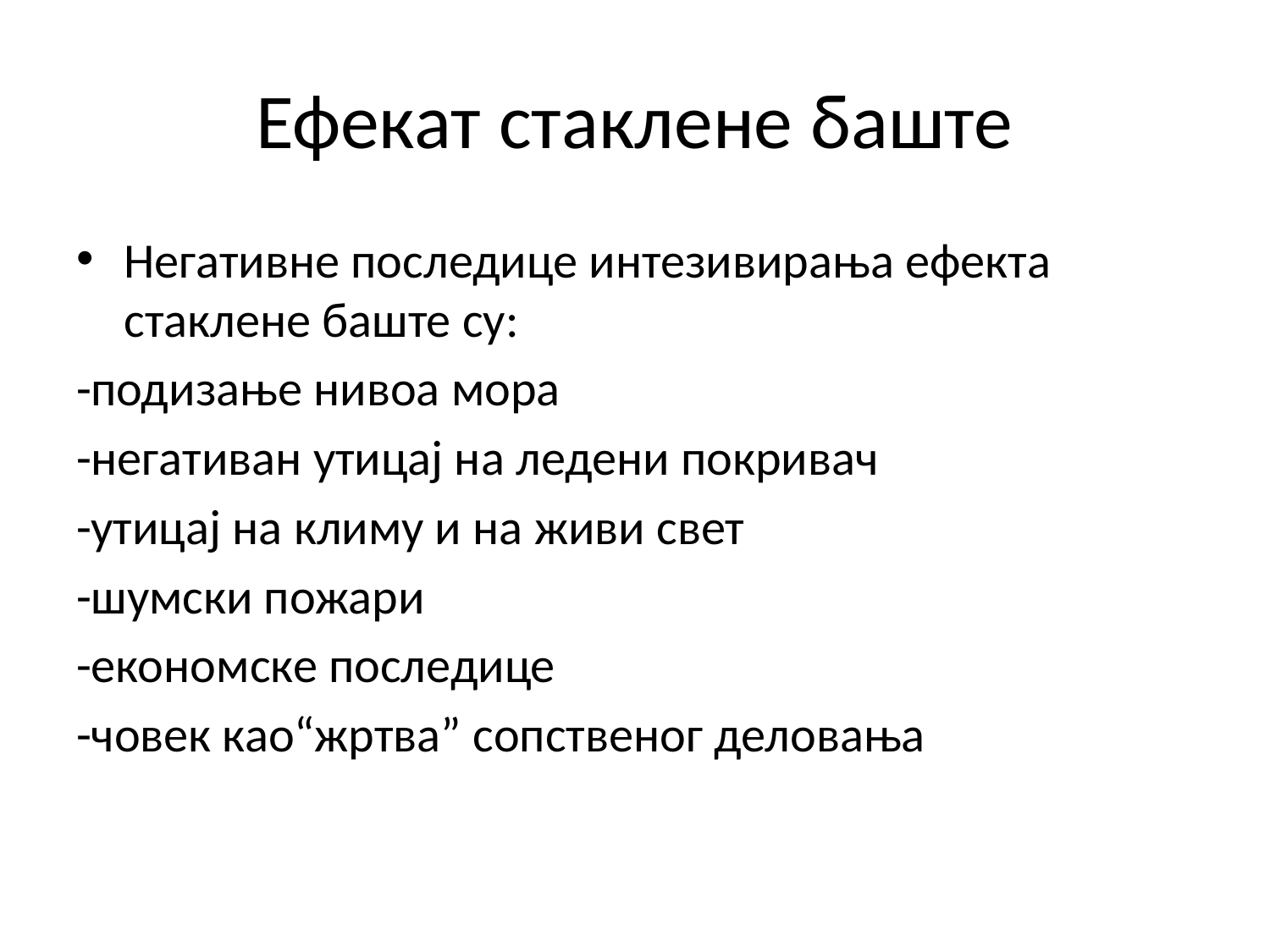

# Ефекат стаклене баште
Негативне последице интезивирања ефекта стаклене баште су:
-подизање нивоа мора
-негативан утицај на ледени покривач
-утицај на климу и на живи свет
-шумски пожари
-економске последице
-човек као“жртва” сопственог деловања